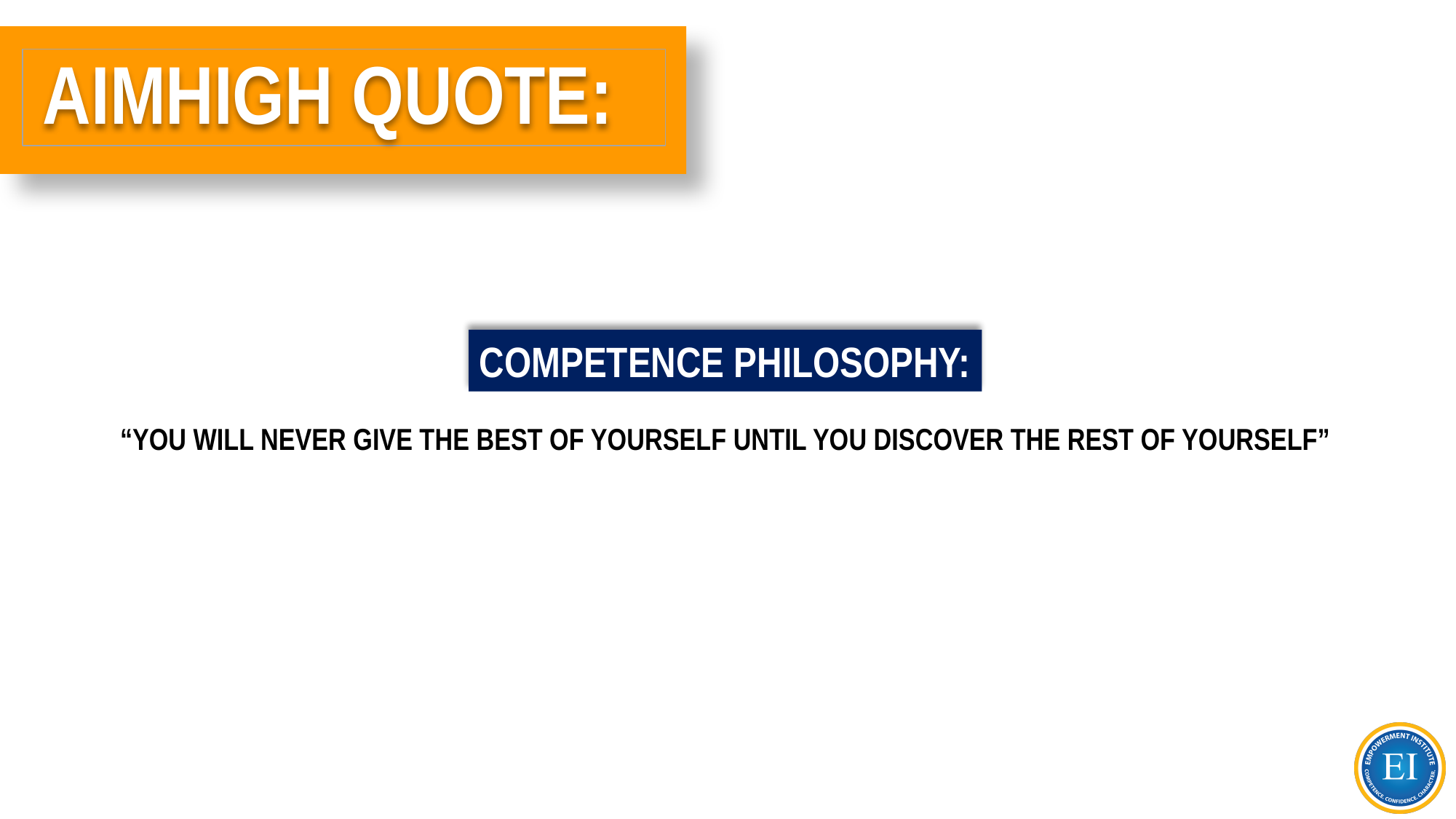

# AIMHIGH QUOTE:

COMPETENCE PHILOSOPHY:
“YOU WILL NEVER GIVE THE BEST OF YOURSELF UNTIL YOU DISCOVER THE REST OF YOURSELF”